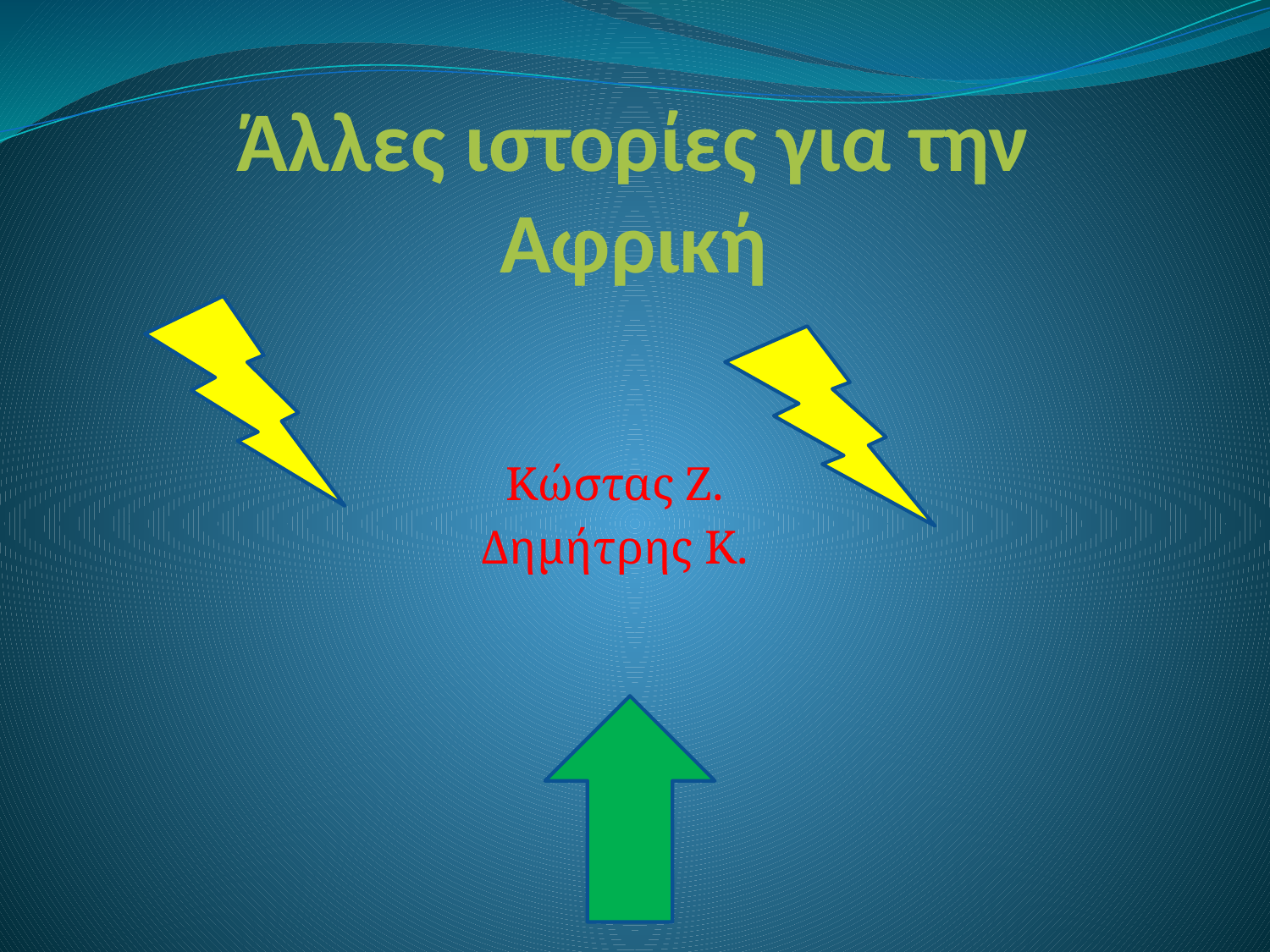

# Άλλες ιστορίες για την Αφρική

Κώστας Ζ.
Δημήτρης Κ.